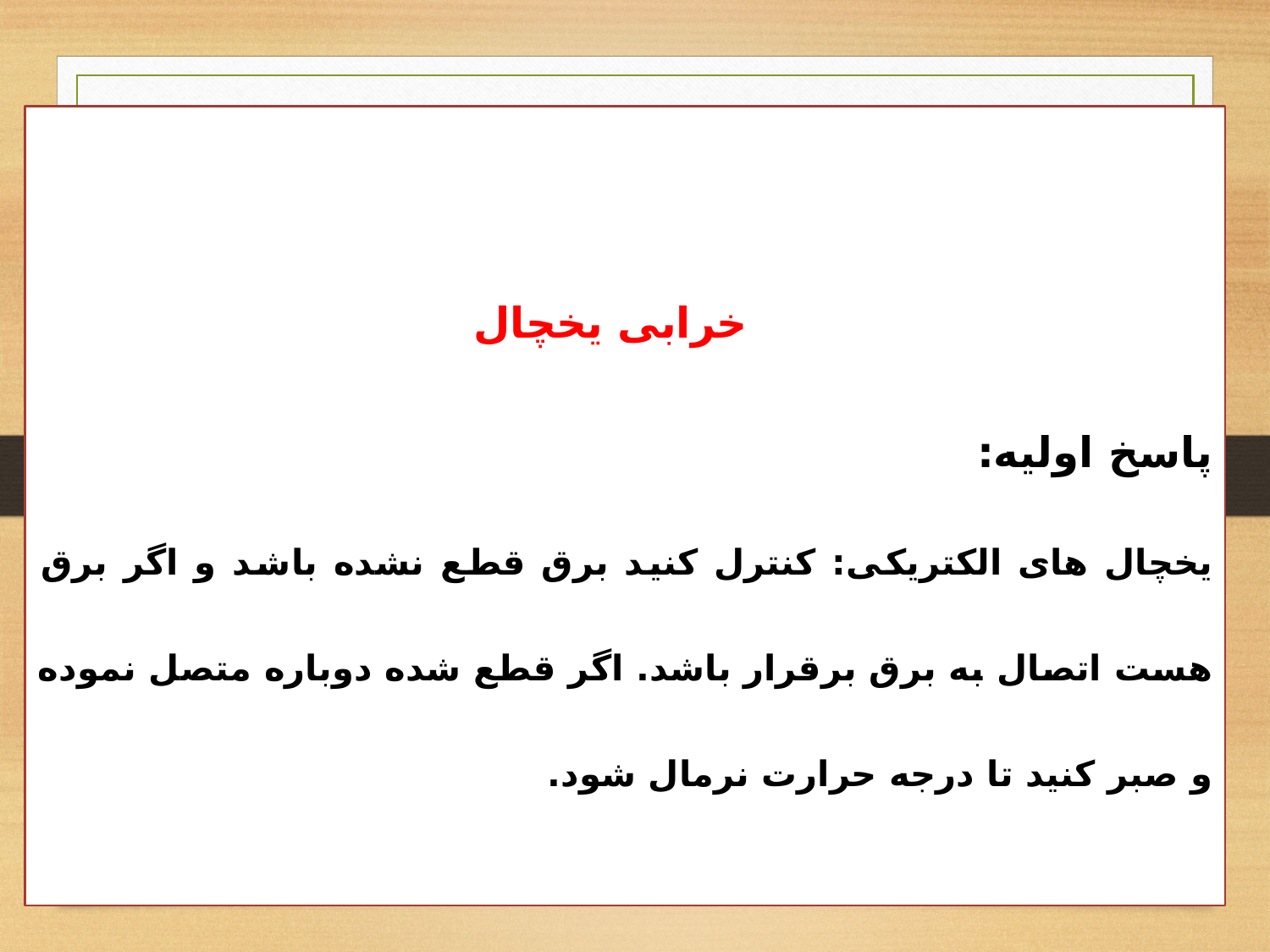

خرابی یخچال
پاسخ اولیه:
یخچال های الکتریکی: کنترل کنید برق قطع نشده باشد و اگر برق هست اتصال به برق برقرار باشد. اگر قطع شده دوباره متصل نموده و صبر کنید تا درجه حرارت نرمال شود.